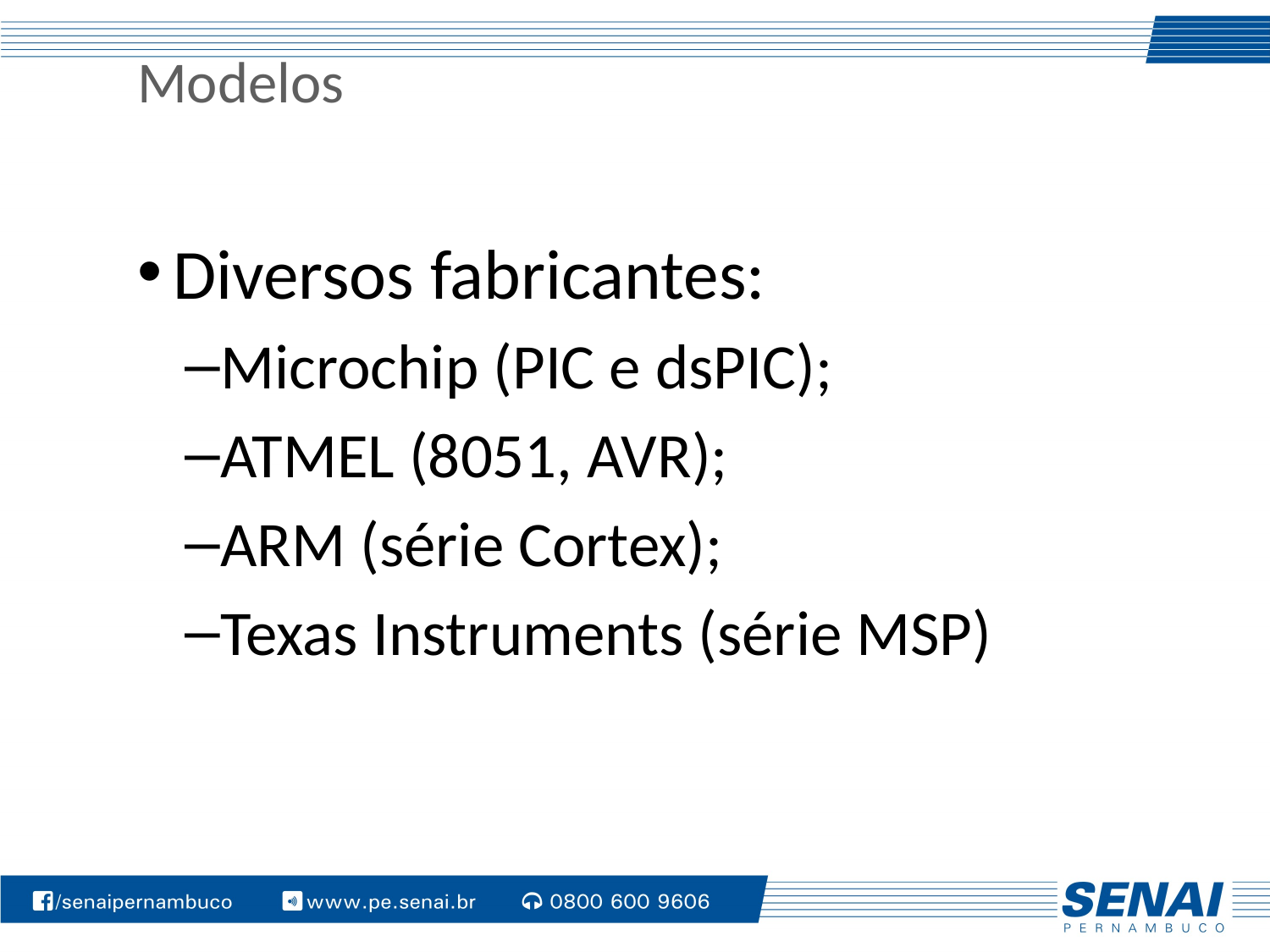

# Modelos
Diversos fabricantes:
Microchip (PIC e dsPIC);
ATMEL (8051, AVR);
ARM (série Cortex);
Texas Instruments (série MSP)